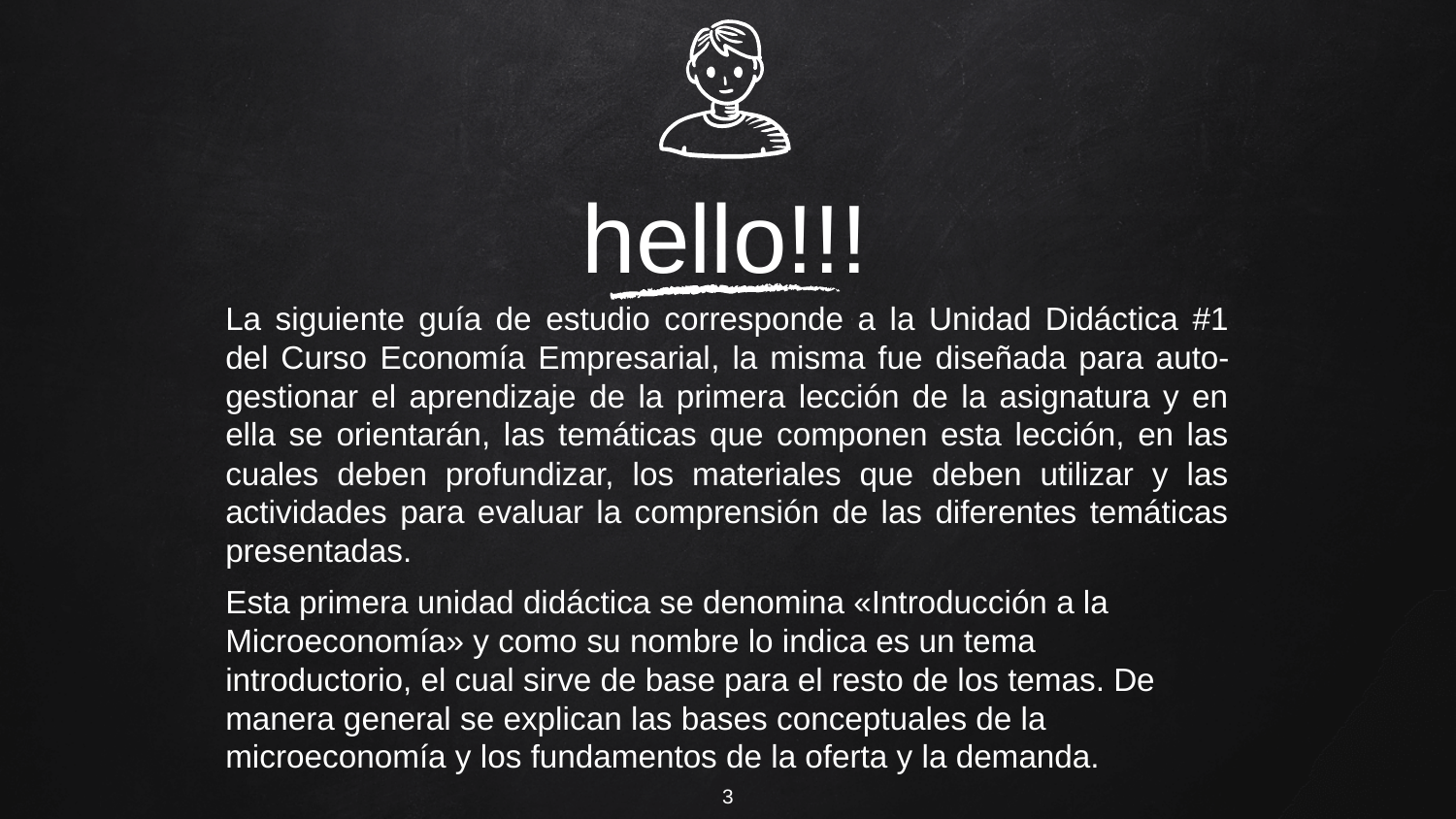

hello!!!
La siguiente guía de estudio corresponde a la Unidad Didáctica #1 del Curso Economía Empresarial, la misma fue diseñada para auto-gestionar el aprendizaje de la primera lección de la asignatura y en ella se orientarán, las temáticas que componen esta lección, en las cuales deben profundizar, los materiales que deben utilizar y las actividades para evaluar la comprensión de las diferentes temáticas presentadas.
Esta primera unidad didáctica se denomina «Introducción a la Microeconomía» y como su nombre lo indica es un tema introductorio, el cual sirve de base para el resto de los temas. De manera general se explican las bases conceptuales de la microeconomía y los fundamentos de la oferta y la demanda.

3